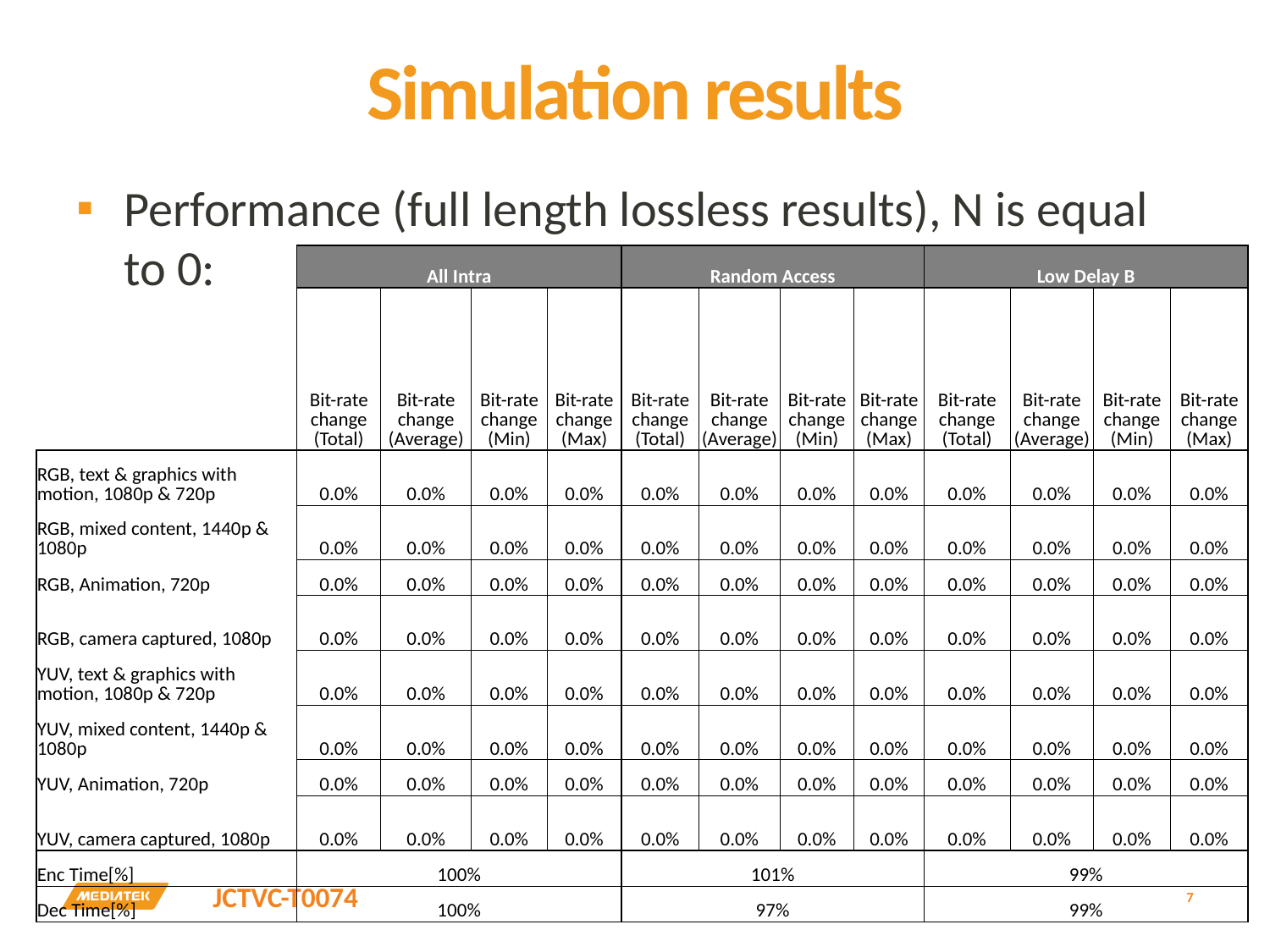

# Simulation results
Performance (full length lossless results), N is equal to 0:

|  | All Intra |  |  |  | Random Access |  |  |  | Low Delay B |  |  |  |
| --- | --- | --- | --- | --- | --- | --- | --- | --- | --- | --- | --- | --- |
|  | Bit-rate change (Total) | Bit-rate change (Average) | Bit-rate change (Min) | Bit-rate change (Max) | Bit-rate change (Total) | Bit-rate change (Average) | Bit-rate change (Min) | Bit-rate change (Max) | Bit-rate change (Total) | Bit-rate change (Average) | Bit-rate change (Min) | Bit-rate change (Max) |
|  |  |  |  |  |  |  |  |  |  |  |  |  |
| RGB, text & graphics with motion, 1080p & 720p | 0.0% | 0.0% | 0.0% | 0.0% | 0.0% | 0.0% | 0.0% | 0.0% | 0.0% | 0.0% | 0.0% | 0.0% |
| RGB, mixed content, 1440p & 1080p | 0.0% | 0.0% | 0.0% | 0.0% | 0.0% | 0.0% | 0.0% | 0.0% | 0.0% | 0.0% | 0.0% | 0.0% |
| RGB, Animation, 720p | 0.0% | 0.0% | 0.0% | 0.0% | 0.0% | 0.0% | 0.0% | 0.0% | 0.0% | 0.0% | 0.0% | 0.0% |
| RGB, camera captured, 1080p | 0.0% | 0.0% | 0.0% | 0.0% | 0.0% | 0.0% | 0.0% | 0.0% | 0.0% | 0.0% | 0.0% | 0.0% |
| YUV, text & graphics with motion, 1080p & 720p | 0.0% | 0.0% | 0.0% | 0.0% | 0.0% | 0.0% | 0.0% | 0.0% | 0.0% | 0.0% | 0.0% | 0.0% |
| YUV, mixed content, 1440p & 1080p | 0.0% | 0.0% | 0.0% | 0.0% | 0.0% | 0.0% | 0.0% | 0.0% | 0.0% | 0.0% | 0.0% | 0.0% |
| YUV, Animation, 720p | 0.0% | 0.0% | 0.0% | 0.0% | 0.0% | 0.0% | 0.0% | 0.0% | 0.0% | 0.0% | 0.0% | 0.0% |
| YUV, camera captured, 1080p | 0.0% | 0.0% | 0.0% | 0.0% | 0.0% | 0.0% | 0.0% | 0.0% | 0.0% | 0.0% | 0.0% | 0.0% |
| Enc Time[%] | 100% |  |  |  | 101% |  |  |  | 99% |  |  |  |
| Dec Time[%] | 100% |  |  |  | 97% |  |  |  | 99% |  |  |  |
7